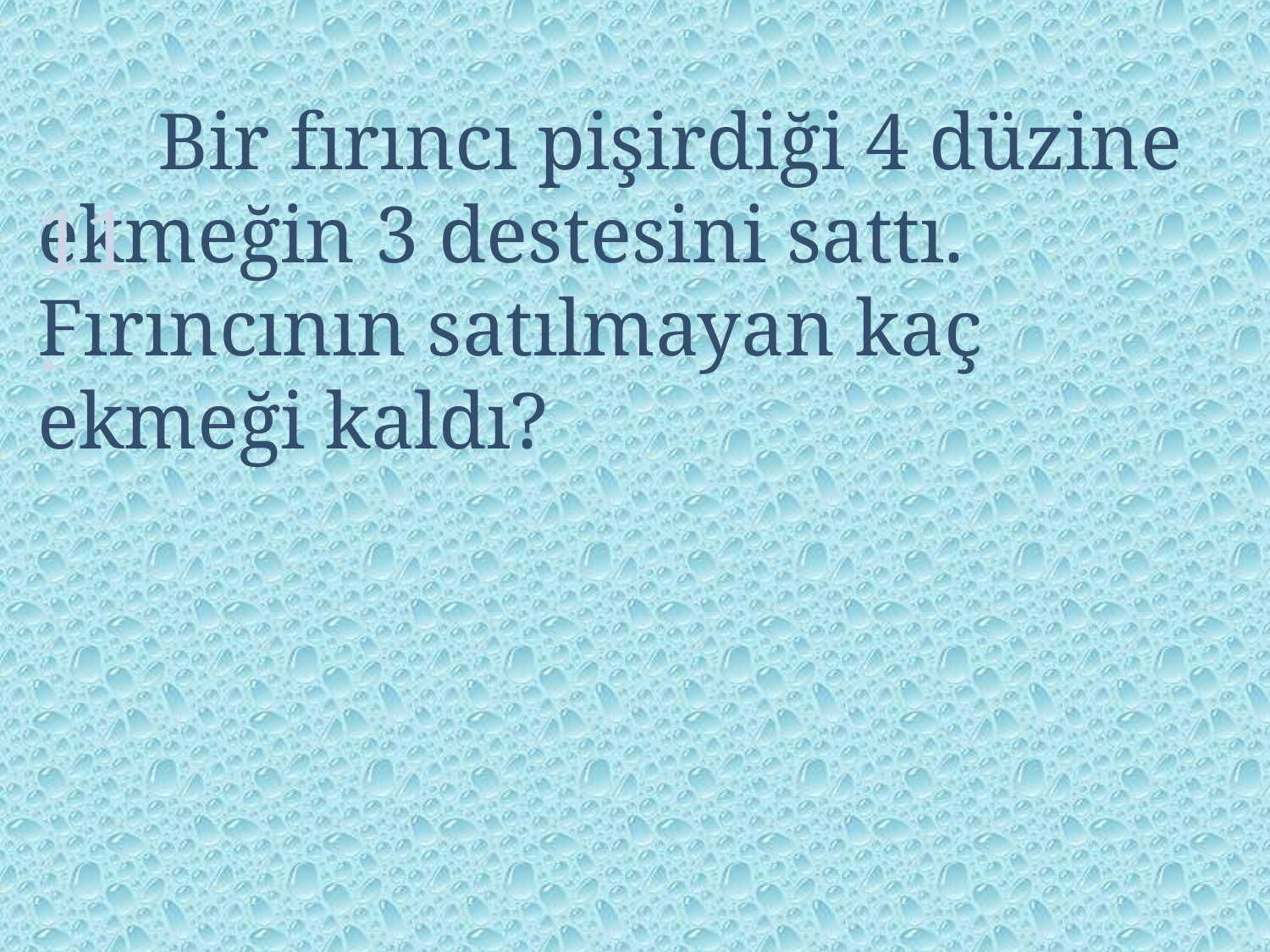

11.
      Bir fırıncı pişirdiği 4 düzine ekmeğin 3 destesini sattı. Fırıncının satılmayan kaç ekmeği kaldı?